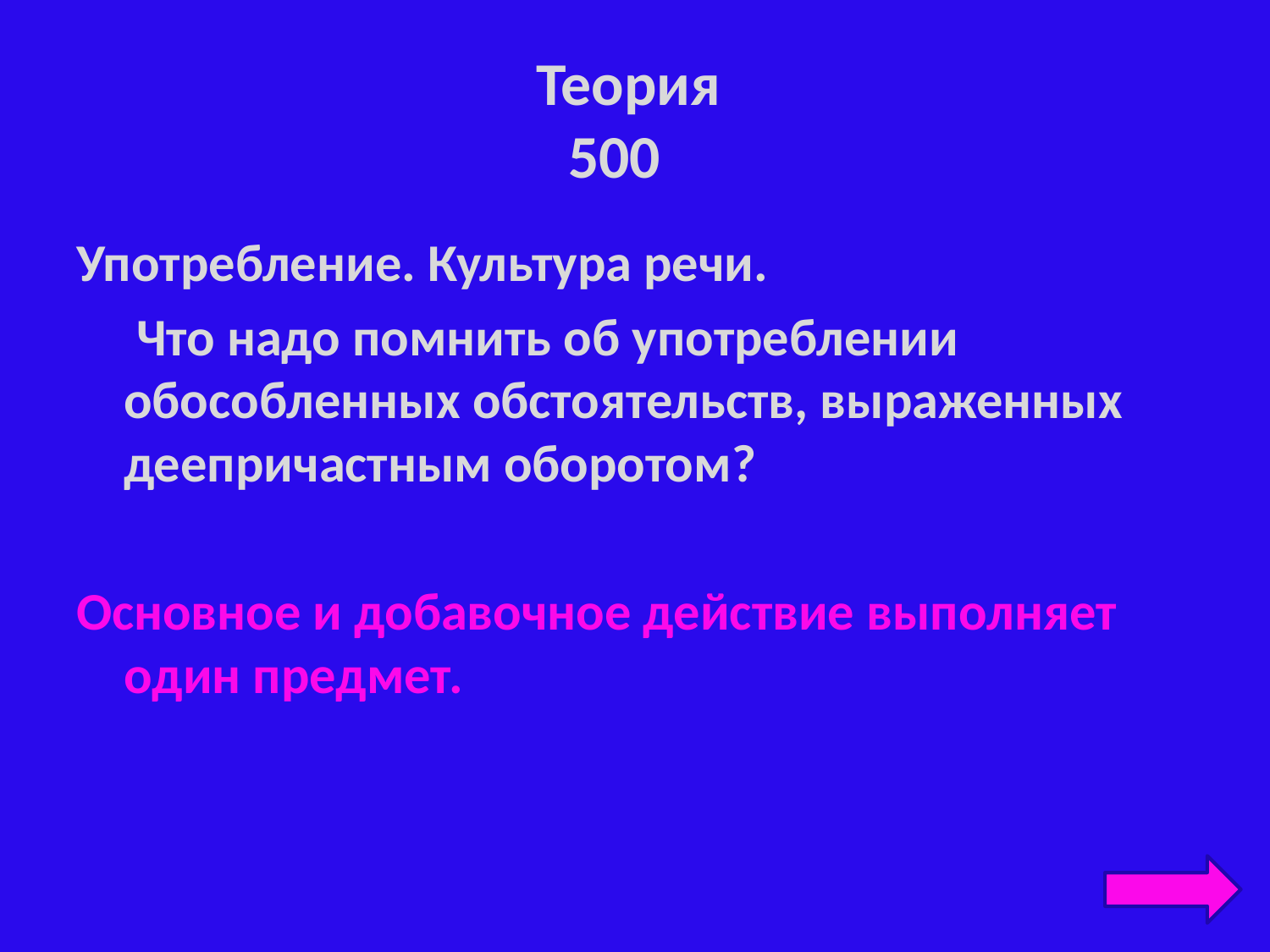

# Теория 500
Употребление. Культура речи.
     Что надо помнить об употреблении обособленных обстоятельств, выраженных деепричастным оборотом?

Основное и добавочное действие выполняет один предмет.